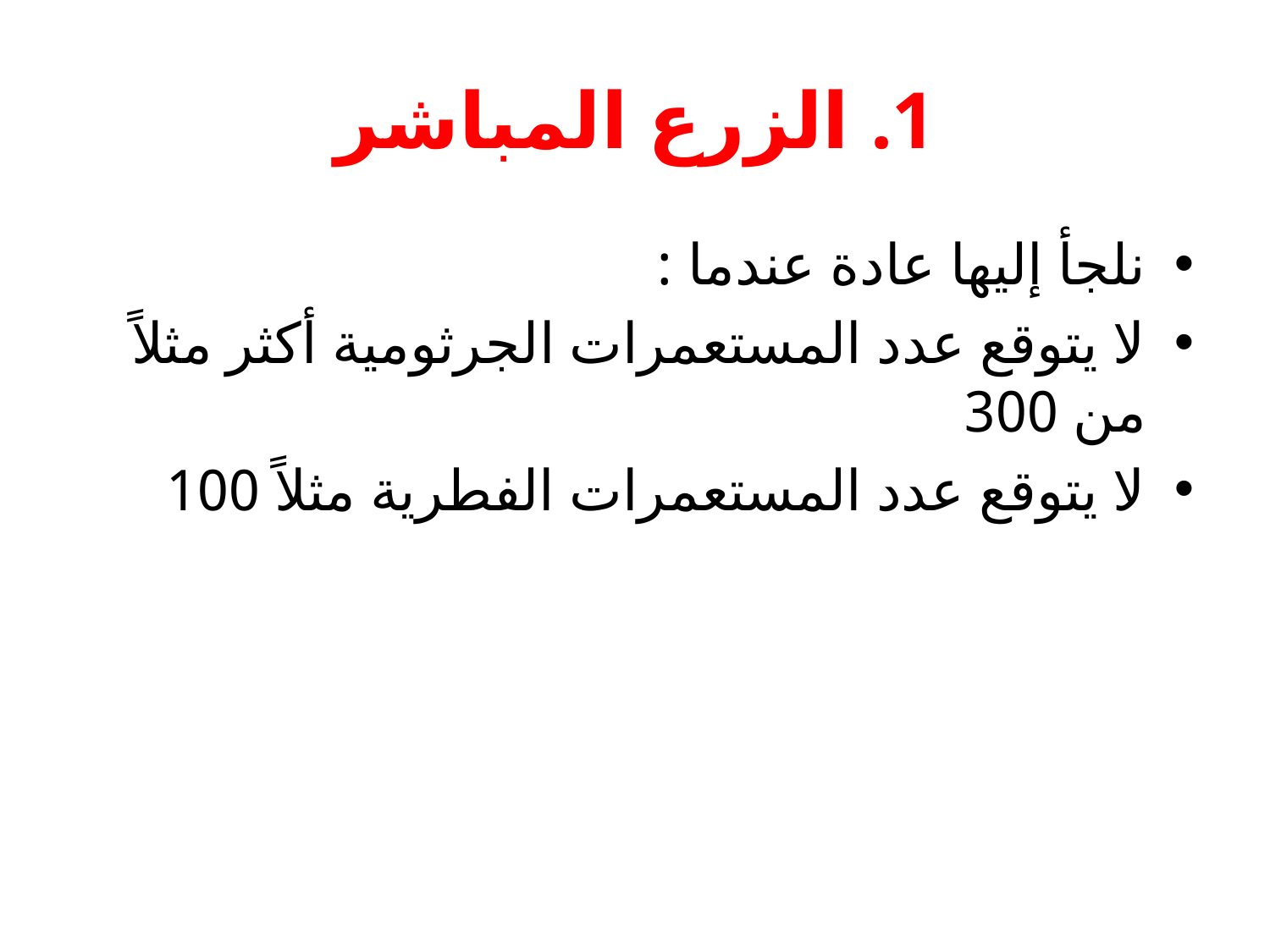

# 1. الزرع المباشر
نلجأ إليها عادة عندما :
لا يتوقع عدد المستعمرات الجرثومية أكثر مثلاً من 300
لا يتوقع عدد المستعمرات الفطرية مثلاً 100